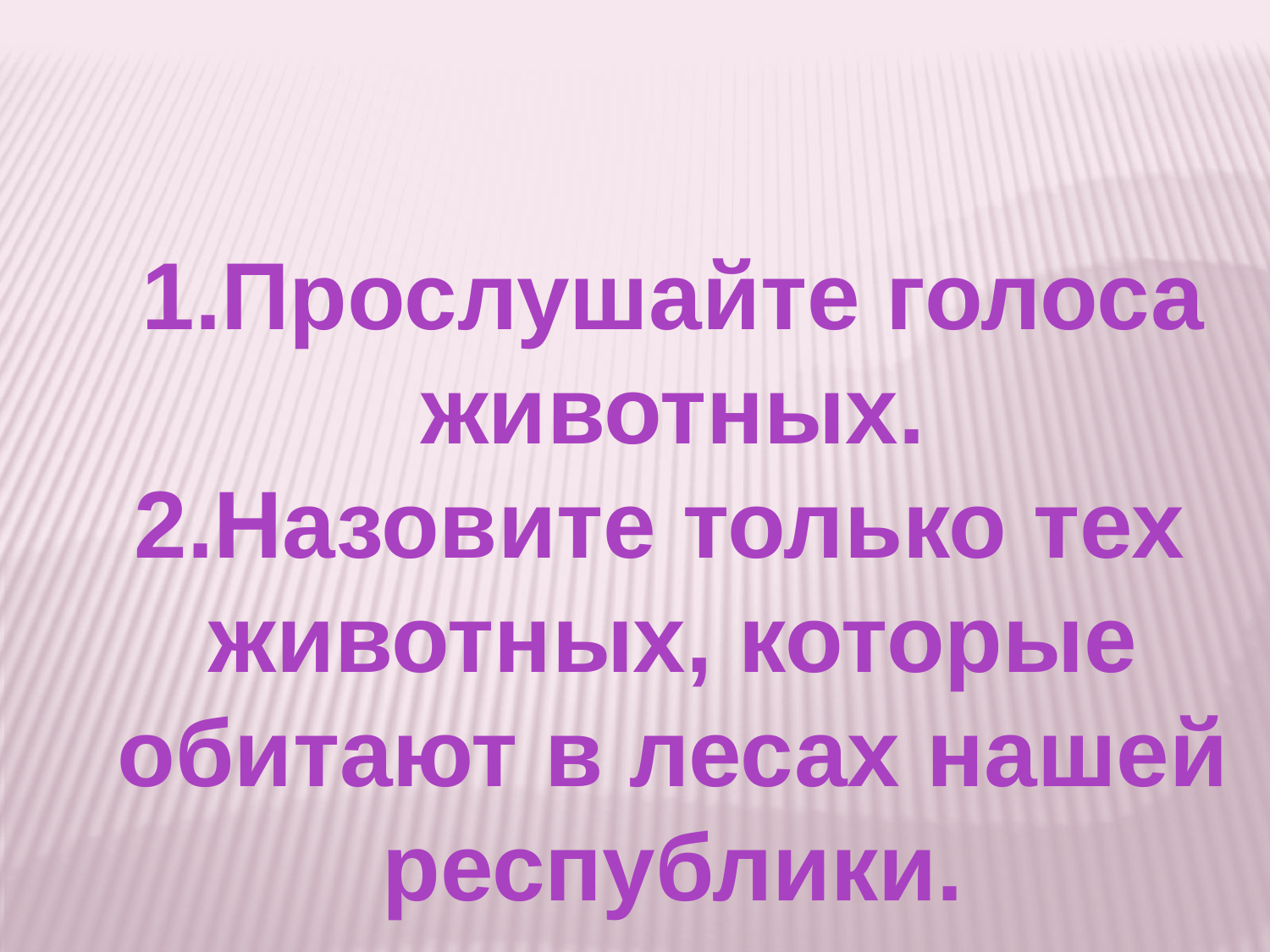

1.Прослушайте голоса
животных.
2.Назовите только тех
животных, которые
обитают в лесах нашей
республики.